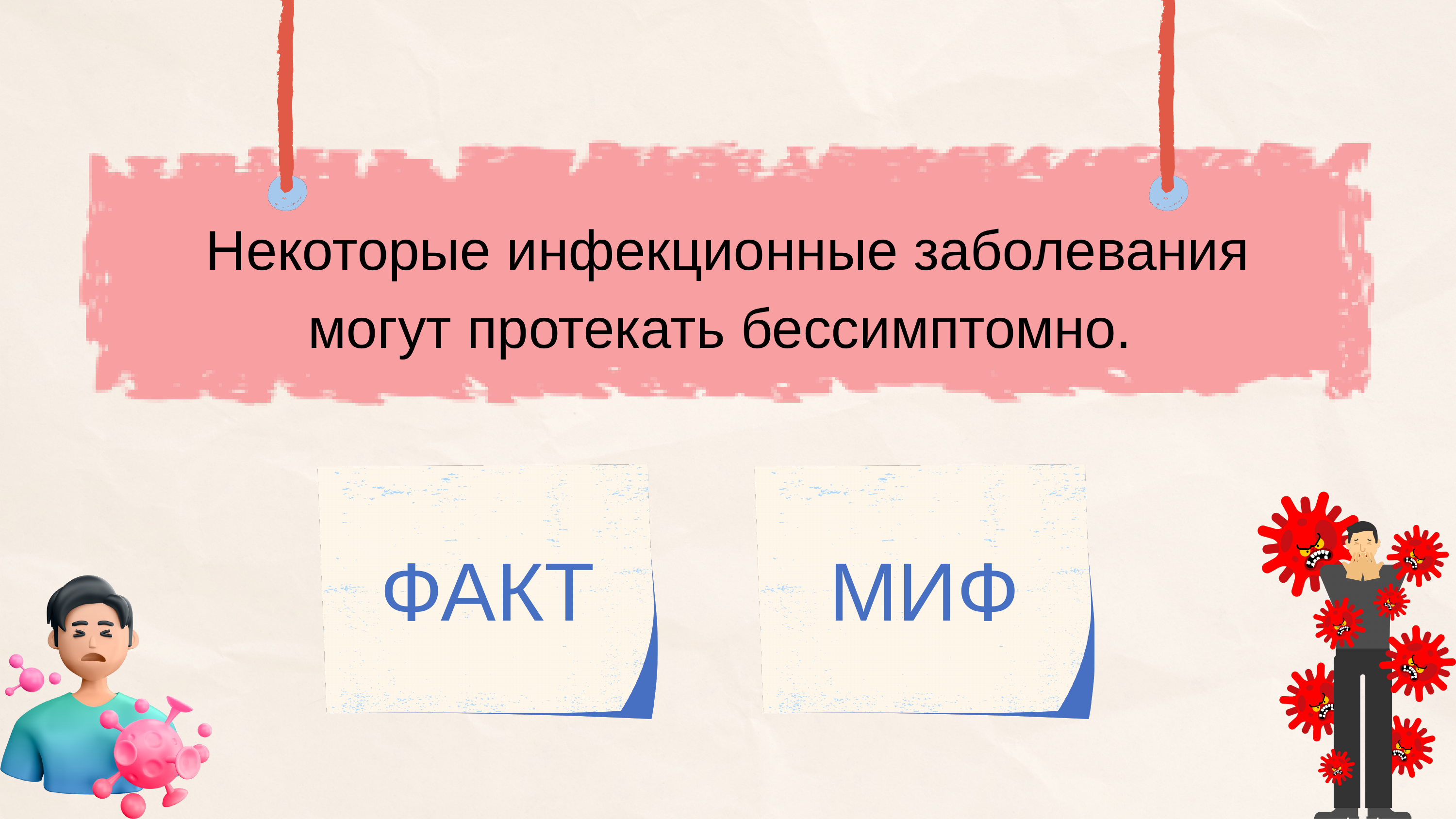

Некоторые инфекционные заболевания могут протекать бессимптомно.

ФАКТ
МИФ